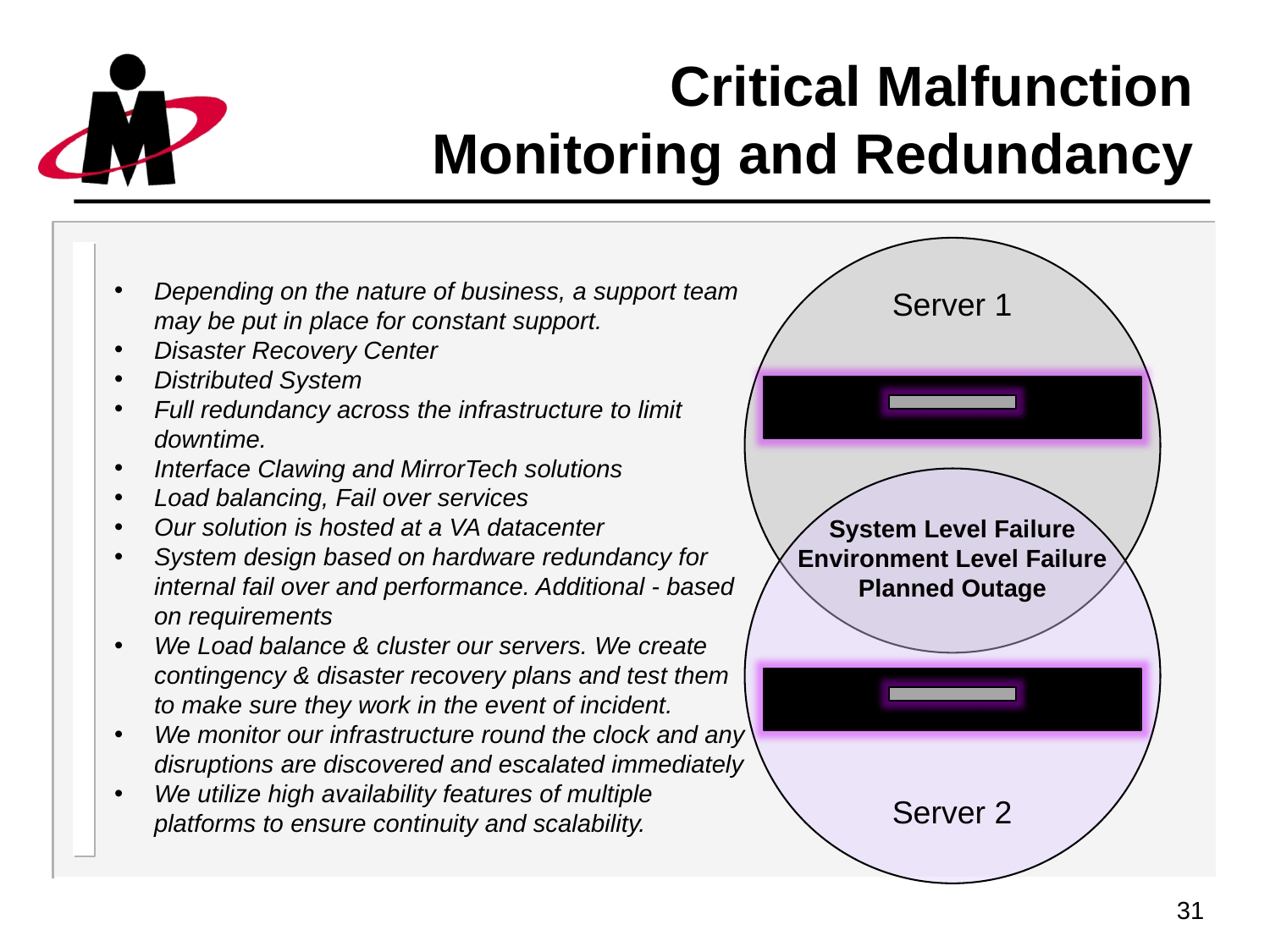

# Critical Malfunction Monitoring and Redundancy

Depending on the nature of business, a support team may be put in place for constant support.
Disaster Recovery Center
Distributed System
Full redundancy across the infrastructure to limit downtime.
Interface Clawing and MirrorTech solutions
Load balancing, Fail over services
Our solution is hosted at a VA datacenter
System design based on hardware redundancy for internal fail over and performance. Additional - based on requirements
We Load balance & cluster our servers. We create contingency & disaster recovery plans and test them to make sure they work in the event of incident.
We monitor our infrastructure round the clock and any disruptions are discovered and escalated immediately
We utilize high availability features of multiple platforms to ensure continuity and scalability.
Server 1

System Level Failure
Environment Level Failure
Planned Outage

Server 2
31